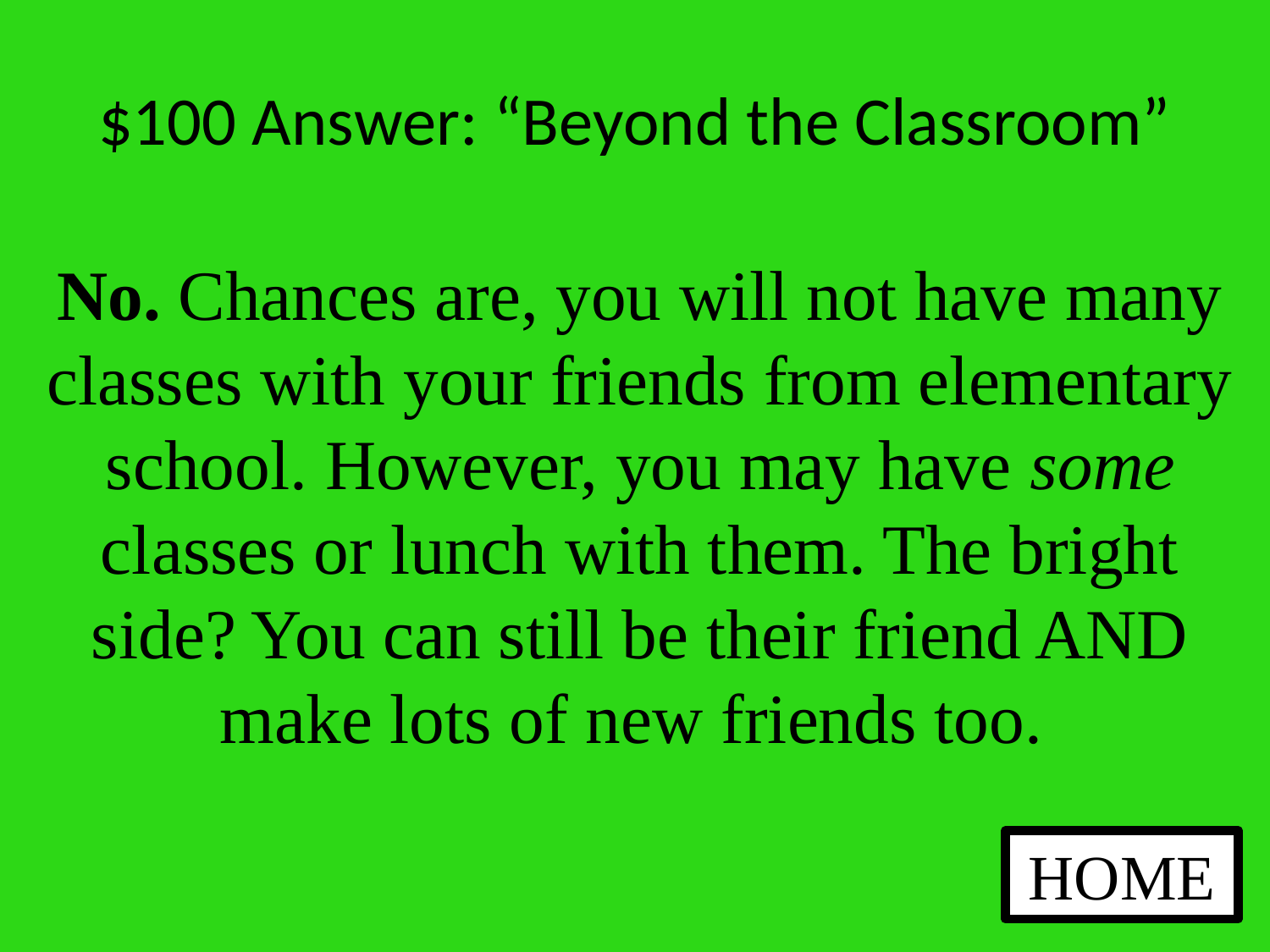

# $100 Answer: “Beyond the Classroom”
No. Chances are, you will not have many classes with your friends from elementary school. However, you may have some classes or lunch with them. The bright side? You can still be their friend AND make lots of new friends too.
HOME